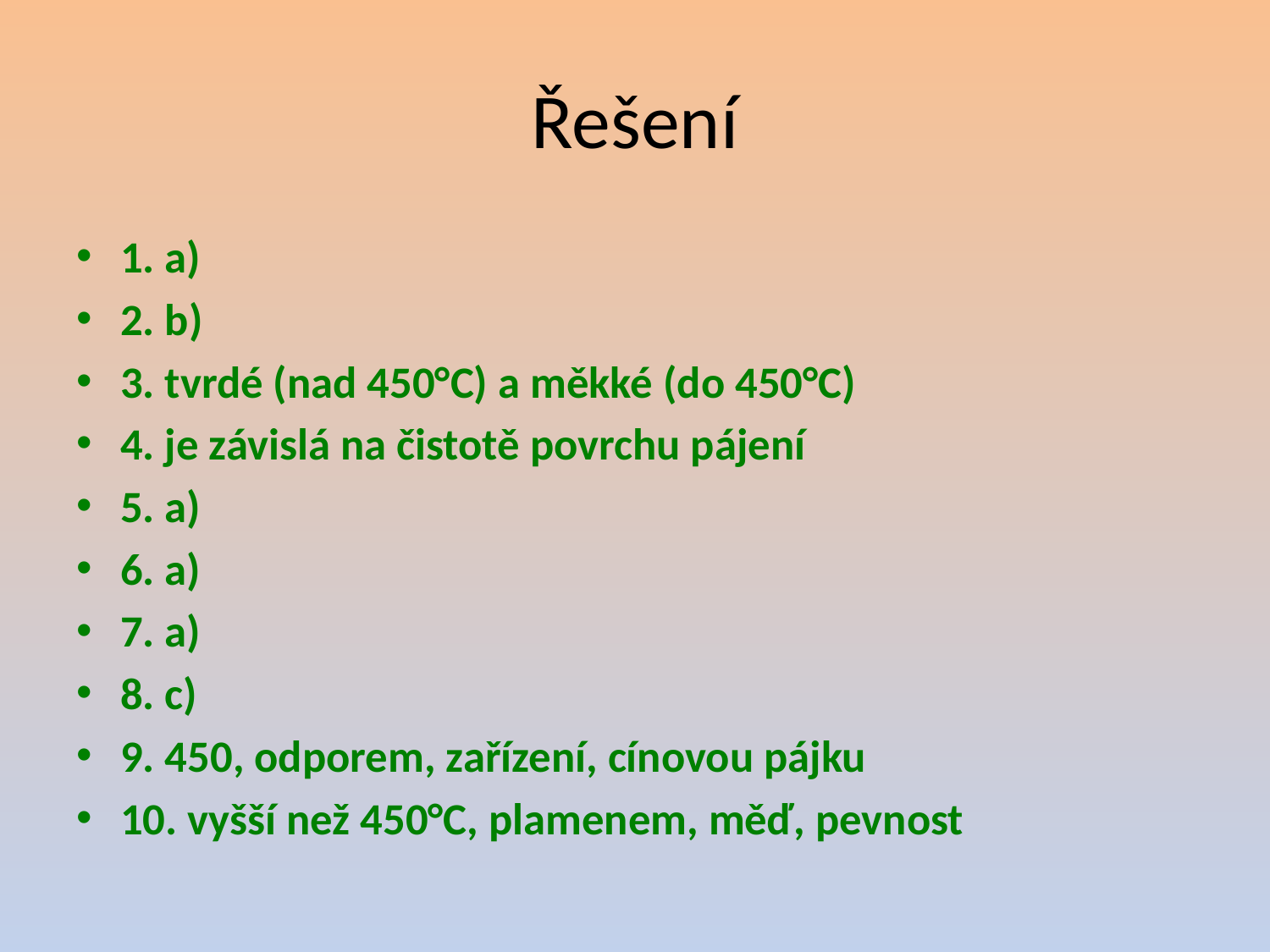

# Řešení
1. a)
2. b)
3. tvrdé (nad 450°C) a měkké (do 450°C)
4. je závislá na čistotě povrchu pájení
5. a)
6. a)
7. a)
8. c)
9. 450, odporem, zařízení, cínovou pájku
10. vyšší než 450°C, plamenem, měď, pevnost